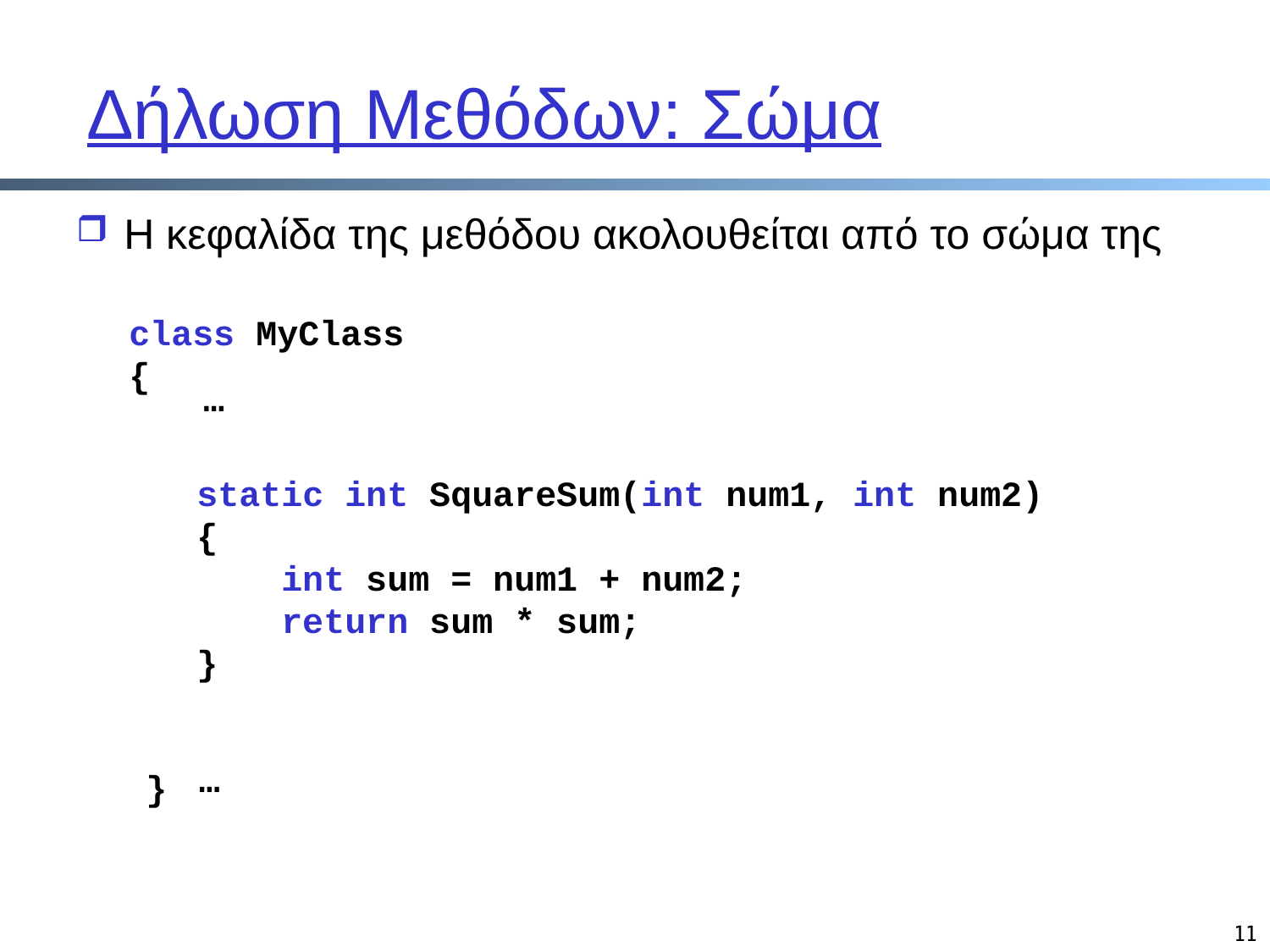

# Δήλωση Μεθόδων: Σώμα
Η κεφαλίδα της μεθόδου ακολουθείται από το σώμα της
class MyClass
{
…

static int SquareSum(int num1, int num2)
{
    int sum = num1 + num2;
    return sum * sum;
}

…
}
11